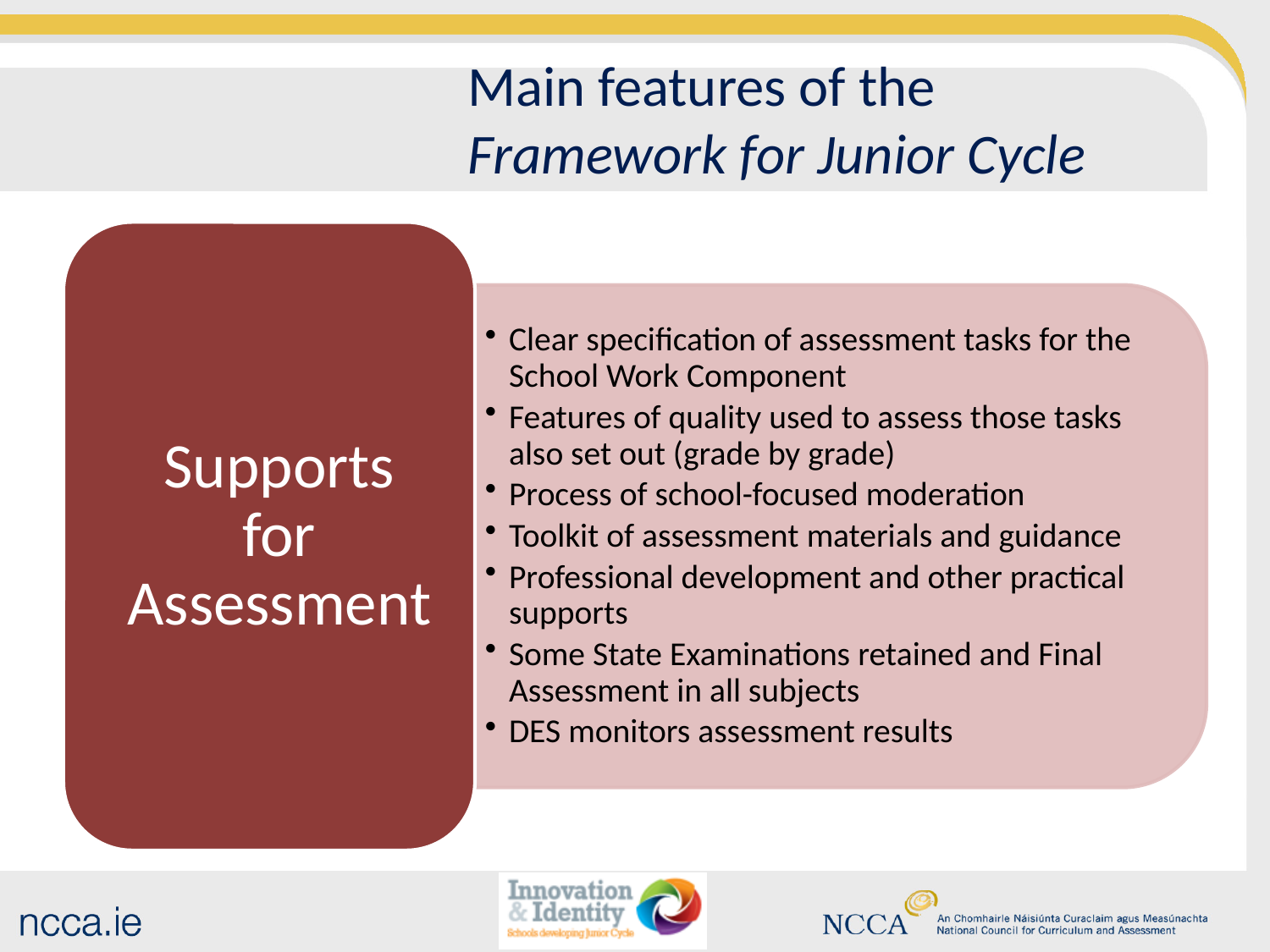

# Main features of the Framework for Junior Cycle
Clear specification of assessment tasks for the School Work Component
Features of quality used to assess those tasks also set out (grade by grade)
Process of school-focused moderation
Toolkit of assessment materials and guidance
Professional development and other practical supports
Some State Examinations retained and Final Assessment in all subjects
DES monitors assessment results
Supports for Assessment